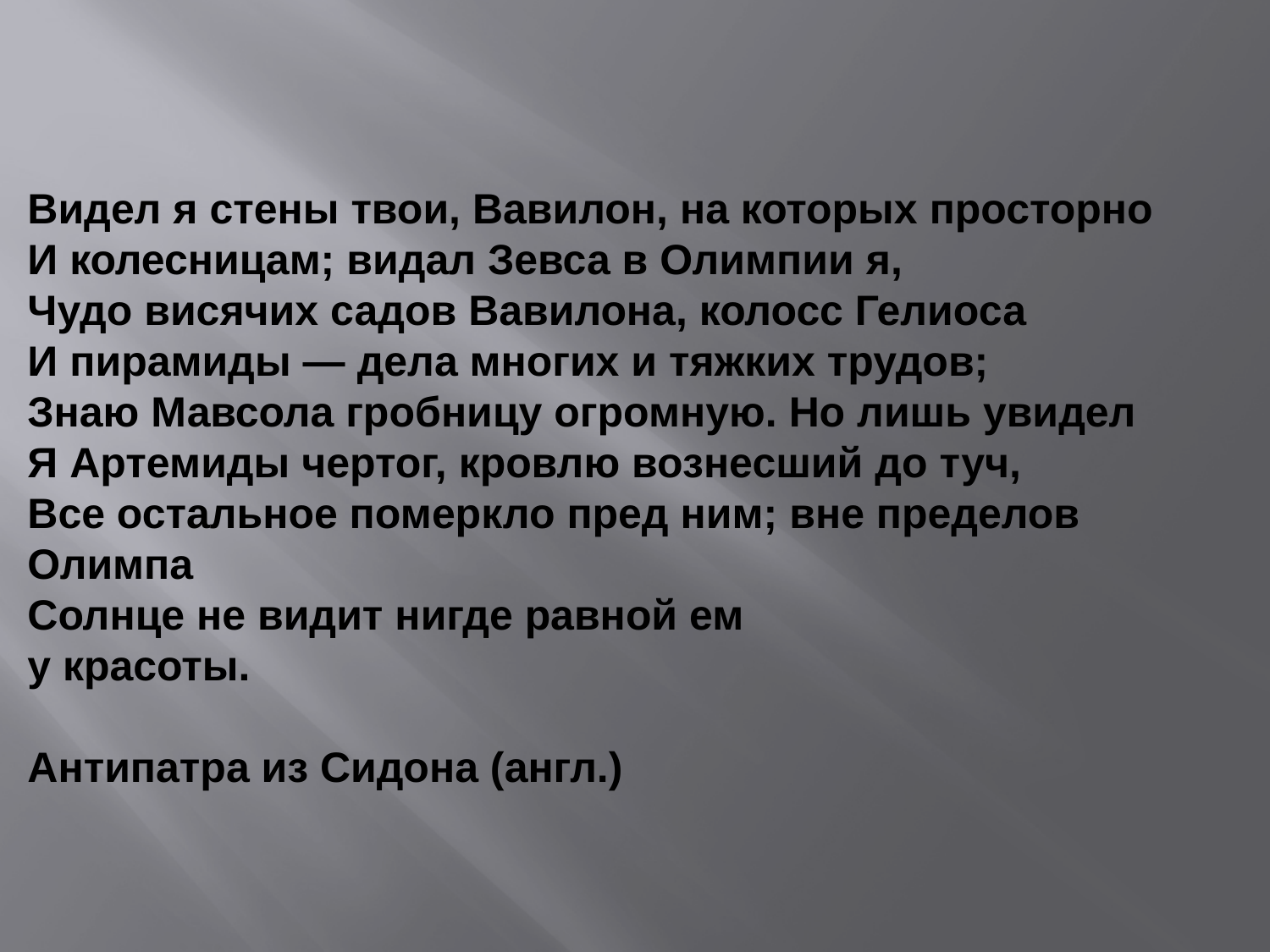

# Видел я стены твои, Вавилон, на которых просторно И колесницам; видал Зевса в Олимпии я, Чудо висячих садов Вавилона, колосс Гелиоса И пирамиды — дела многих и тяжких трудов; Знаю Мавсола гробницу огромную. Но лишь увидел Я Артемиды чертог, кровлю вознесший до туч, Все остальное померкло пред ним; вне пределов Олимпа Солнце не видит нигде равной ем у красоты. Антипатра из Сидона (англ.)